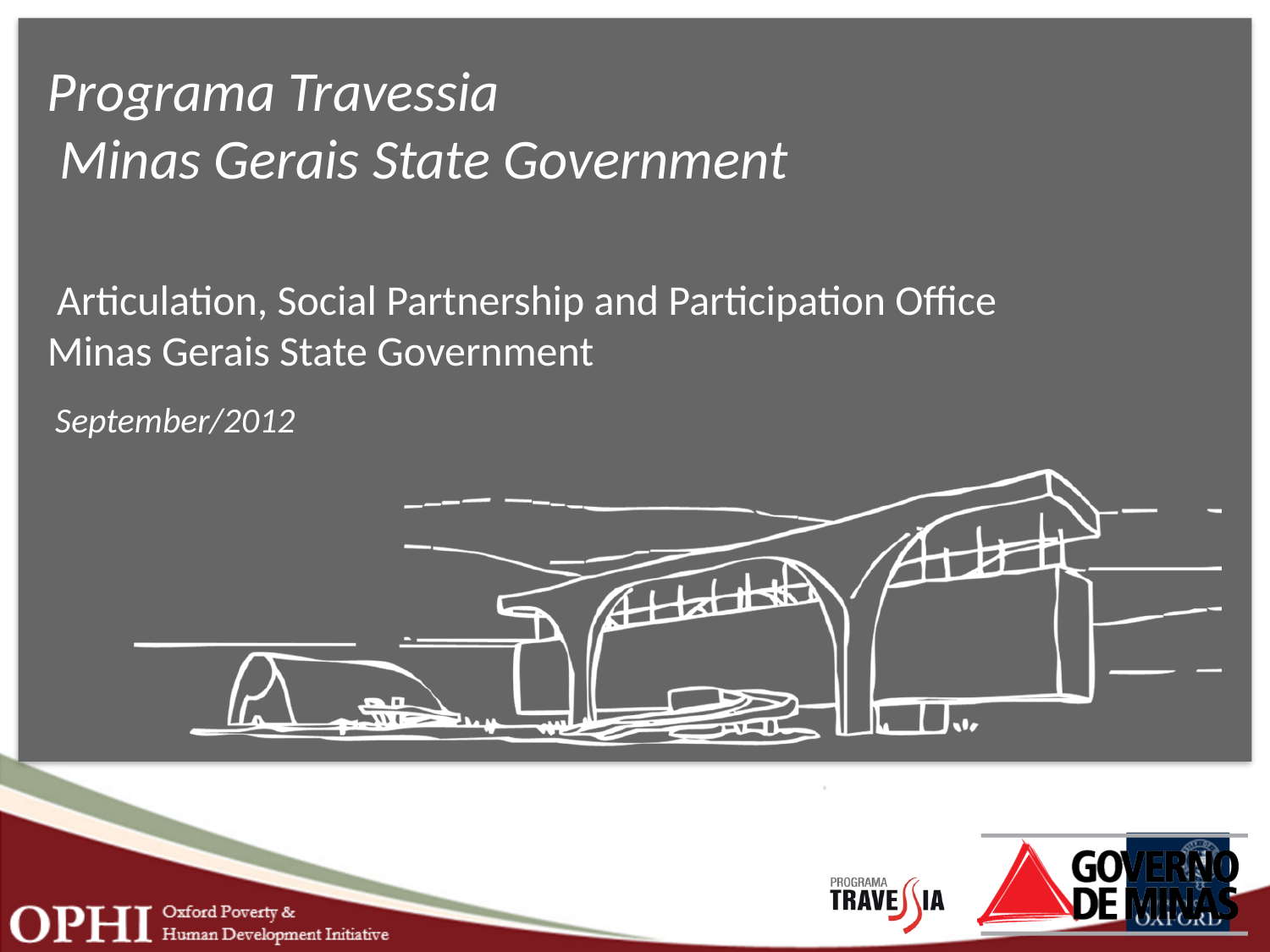

# Programa Travessia Minas Gerais State Government Articulation, Social Partnership and Participation Office Minas Gerais State Government September/2012